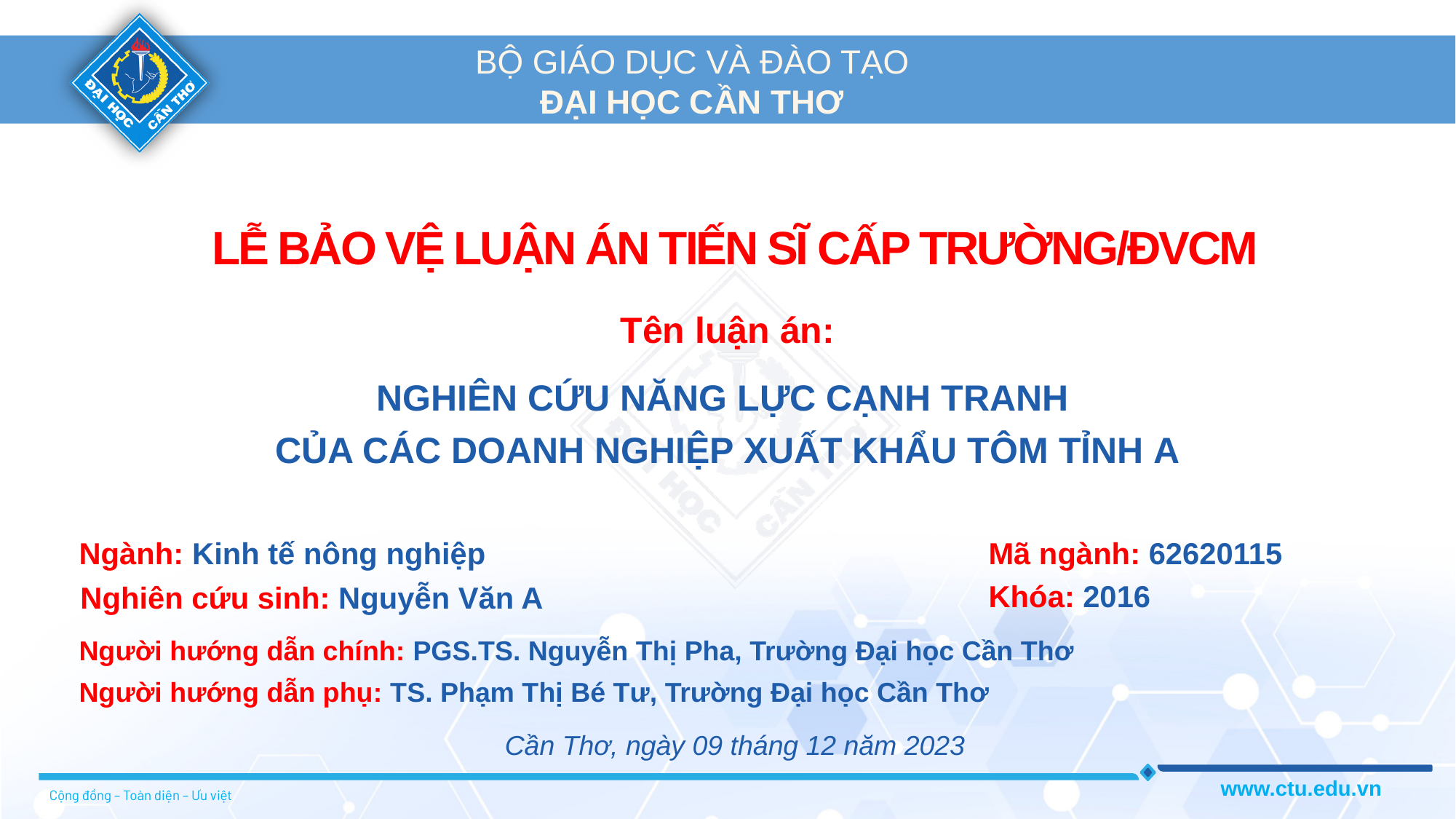

LỄ BẢO VỆ LUẬN ÁN TIẾN SĨ CẤP TRƯỜNG/ĐVCM
Tên luận án:
NGHIÊN CỨU NĂNG LỰC CẠNH TRANH
CỦA CÁC DOANH NGHIỆP XUẤT KHẨU TÔM TỈNH A
Ngành: Kinh tế nông nghiệp
Mã ngành: 62620115
Khóa: 2016
Nghiên cứu sinh: Nguyễn Văn A
Người hướng dẫn chính: PGS.TS. Nguyễn Thị Pha, Trường Đại học Cần Thơ
Người hướng dẫn phụ: TS. Phạm Thị Bé Tư, Trường Đại học Cần Thơ
Cần Thơ, ngày 09 tháng 12 năm 2023